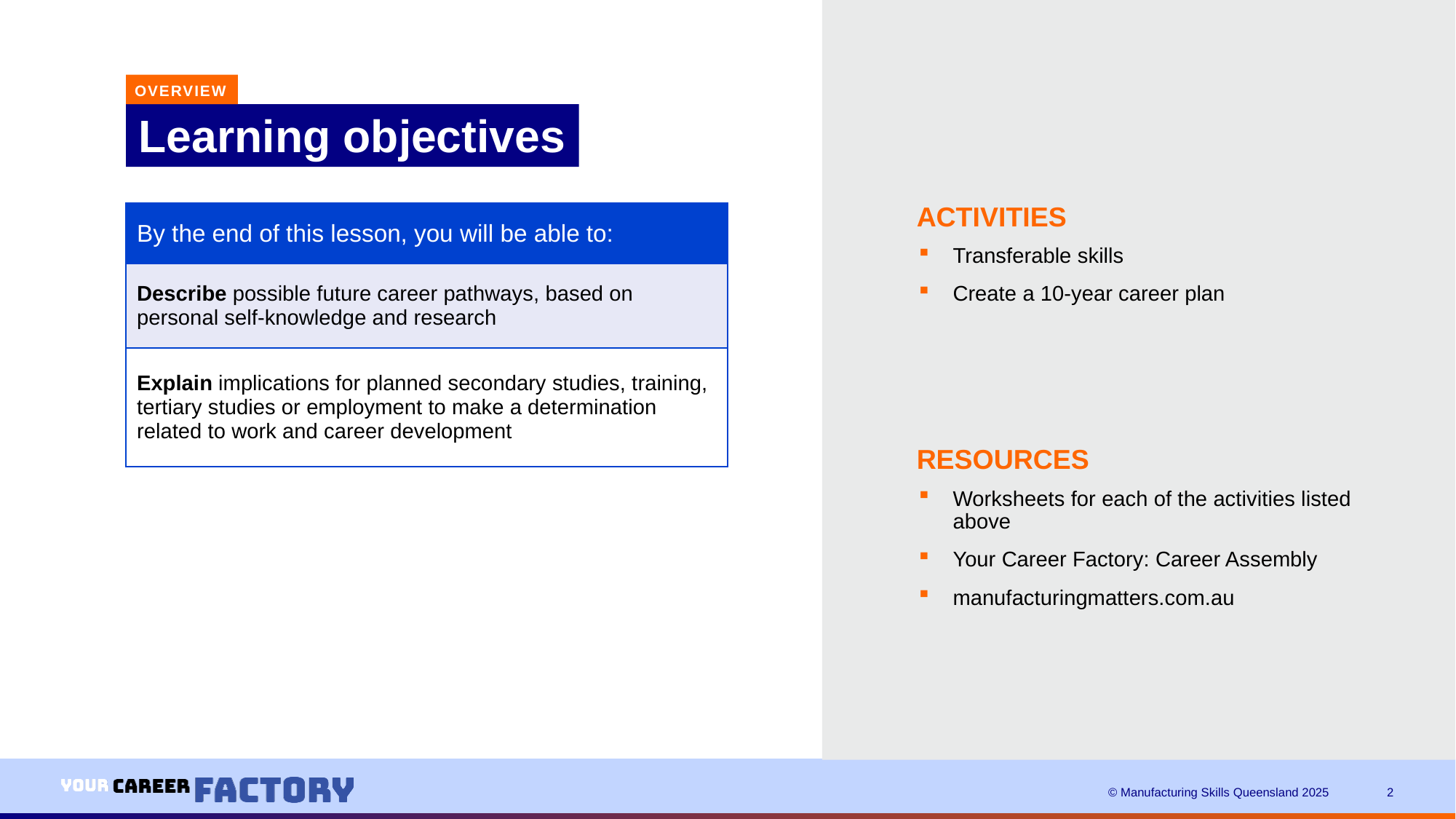

OVERVIEW
# Learning objectives
| By the end of this lesson, you will be able to: |
| --- |
| Describe possible future career pathways, based on personal self-knowledge and research |
| Explain implications for planned secondary studies, training, tertiary studies or employment to make a determination related to work and career development |
ACTIVITIES
Transferable skills
Create a 10-year career plan
RESOURCES
Worksheets for each of the activities listed above​
Your Career Factory: Career Assembly​
manufacturingmatters.com.au